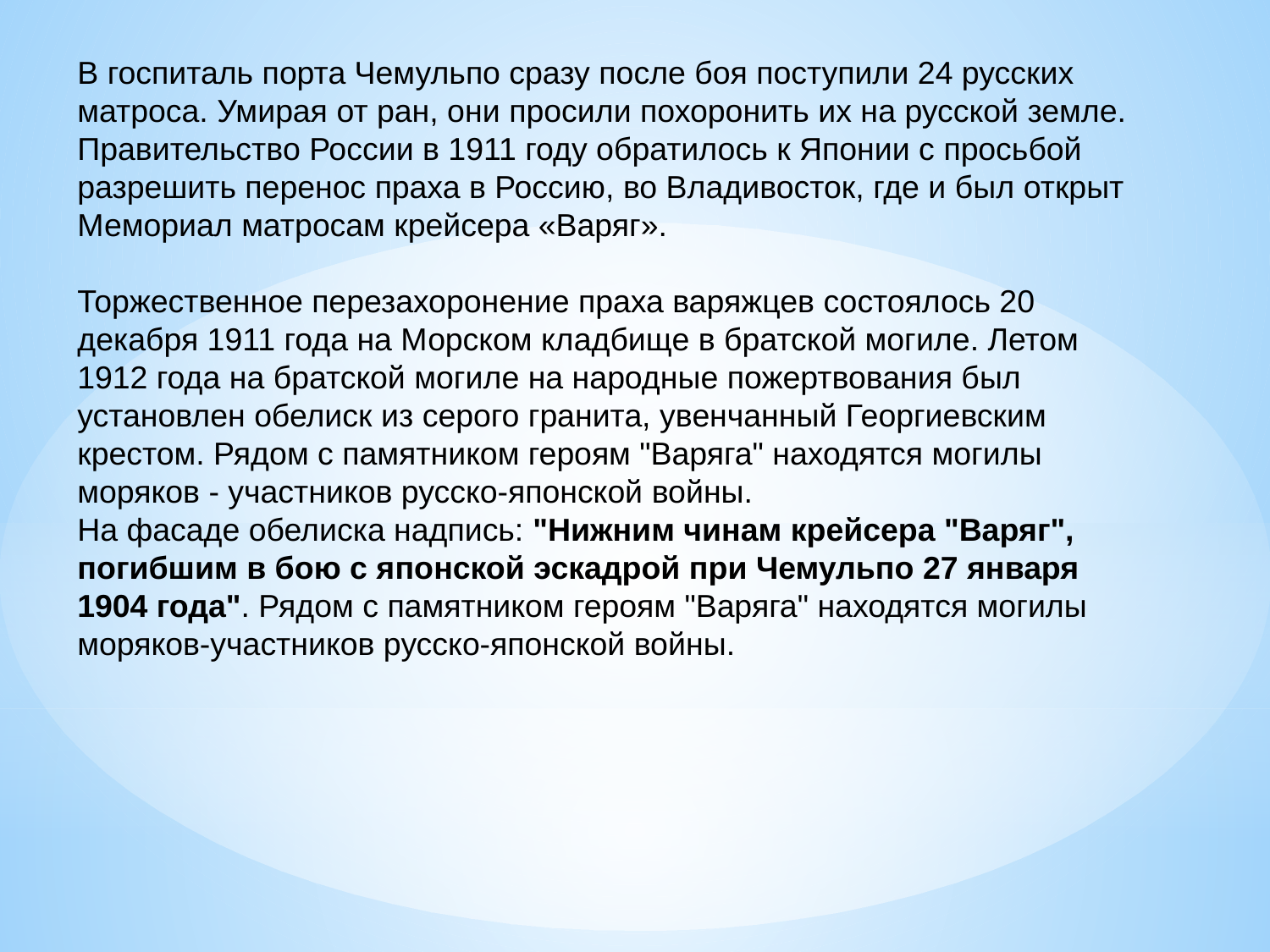

В госпиталь порта Чемульпо сразу после боя поступили 24 русских матроса. Умирая от ран, они просили похоронить их на русской земле. Правительство России в 1911 году обратилось к Японии с просьбой разрешить перенос праха в Россию, во Владивосток, где и был открыт Мемориал матросам крейсера «Варяг».

Торжественное перезахоронение праха варяжцев состоялось 20 декабря 1911 года на Морском кладбище в братской могиле. Летом 1912 года на братской могиле на народные пожертвования был установлен обелиск из серого гранита, увенчанный Георгиевским крестом. Рядом с памятником героям "Варяга" находятся могилы моряков - участников русско-японской войны.
На фасаде обелиска надпись: "Нижним чинам крейсера "Варяг", погибшим в бою с японской эскадрой при Чемульпо 27 января 1904 года". Рядом с памятником героям "Варяга" находятся могилы моряков-участников русско-японской войны.